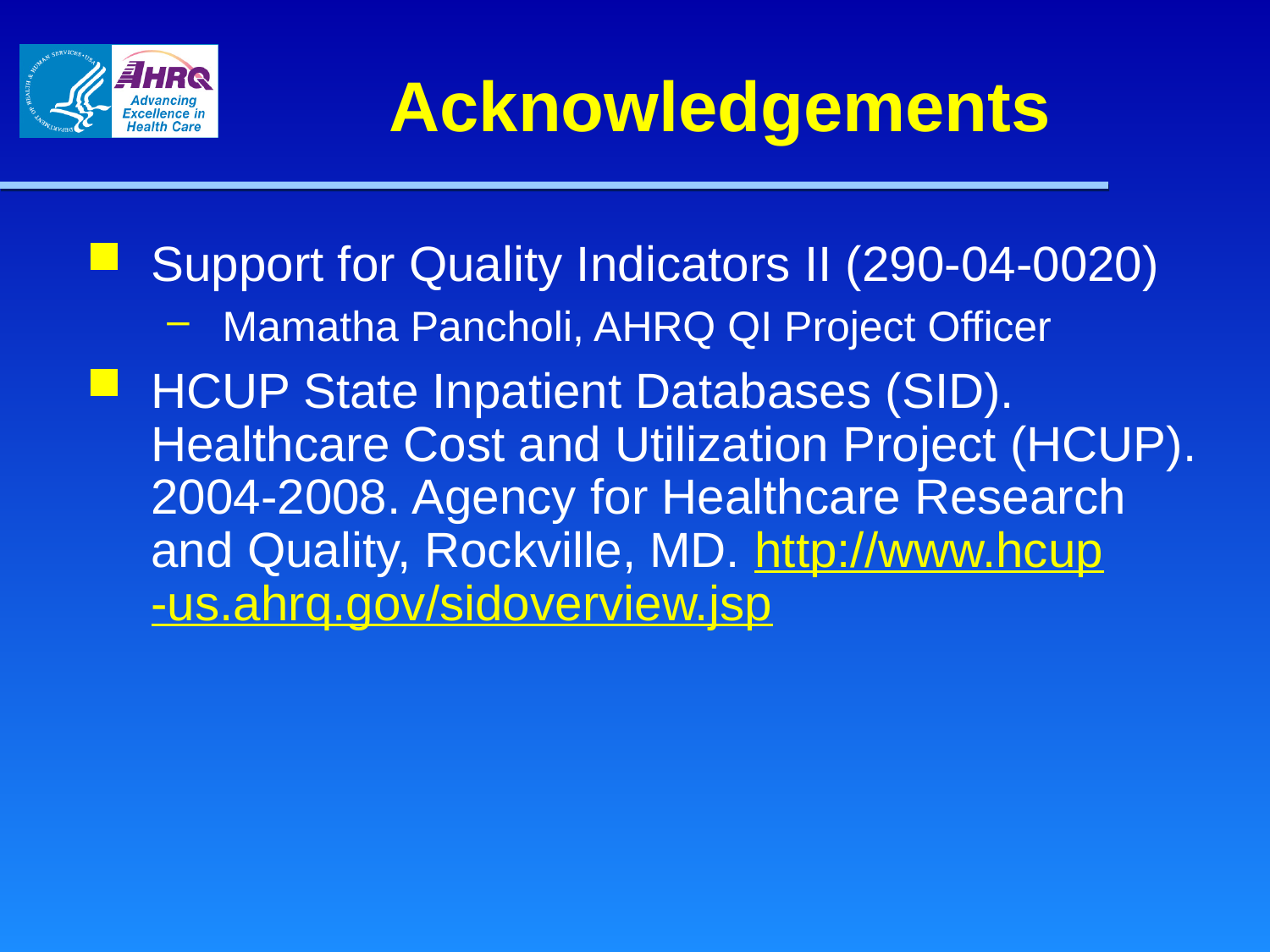

# Acknowledgements
Support for Quality Indicators II (290-04-0020)
Mamatha Pancholi, AHRQ QI Project Officer
HCUP State Inpatient Databases (SID). Healthcare Cost and Utilization Project (HCUP). 2004-2008. Agency for Healthcare Research and Quality, Rockville, MD. http://www.hcup-us.ahrq.gov/sidoverview.jsp